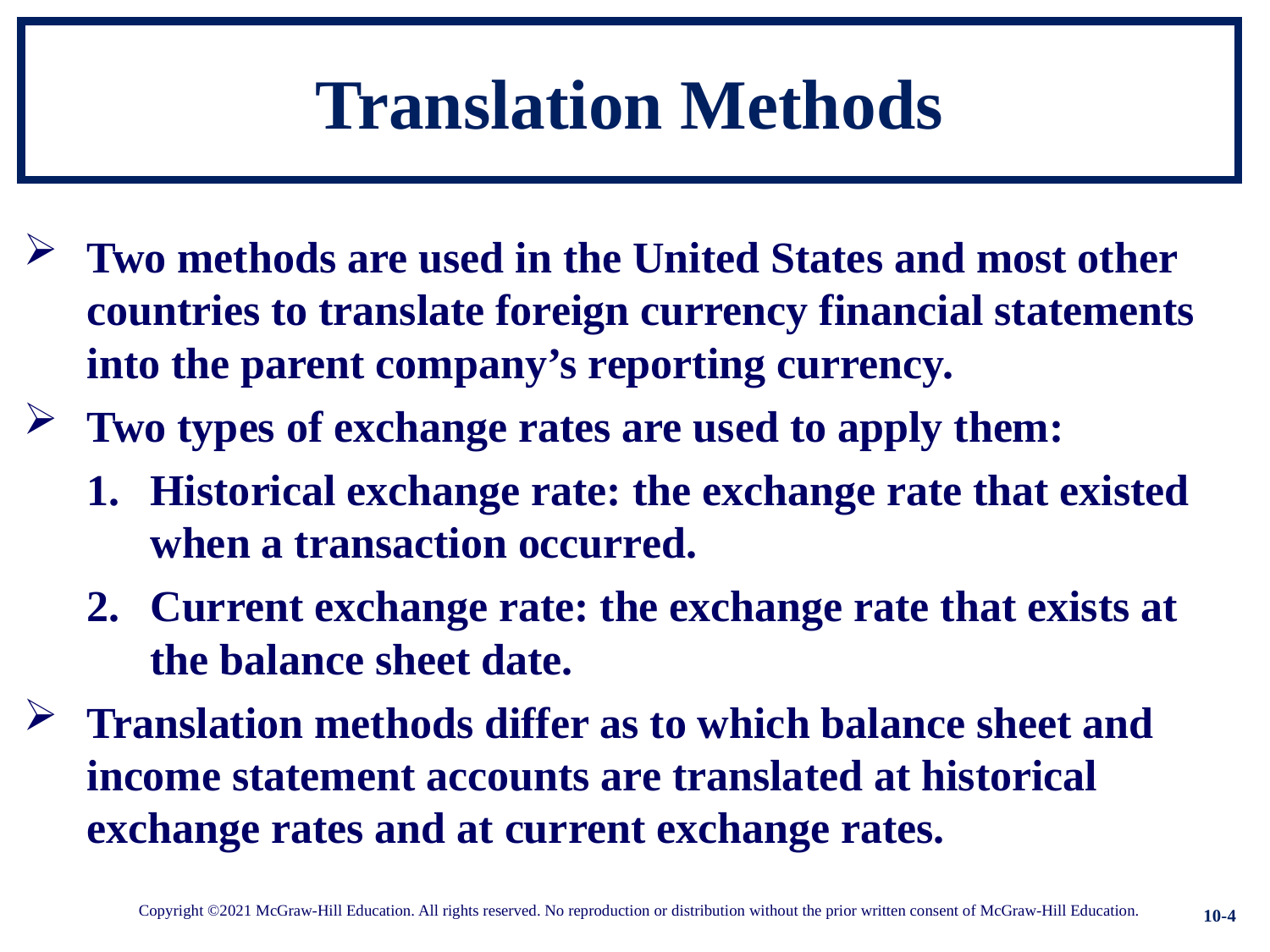

# Translation Methods
Two methods are used in the United States and most other countries to translate foreign currency financial statements into the parent company’s reporting currency.
Two types of exchange rates are used to apply them:
Historical exchange rate: the exchange rate that existed when a transaction occurred.
Current exchange rate: the exchange rate that exists at the balance sheet date.
Translation methods differ as to which balance sheet and income statement accounts are translated at historical exchange rates and at current exchange rates.

10-4
Copyright ©2021 McGraw-Hill Education. All rights reserved. No reproduction or distribution without the prior written consent of McGraw-Hill Education.